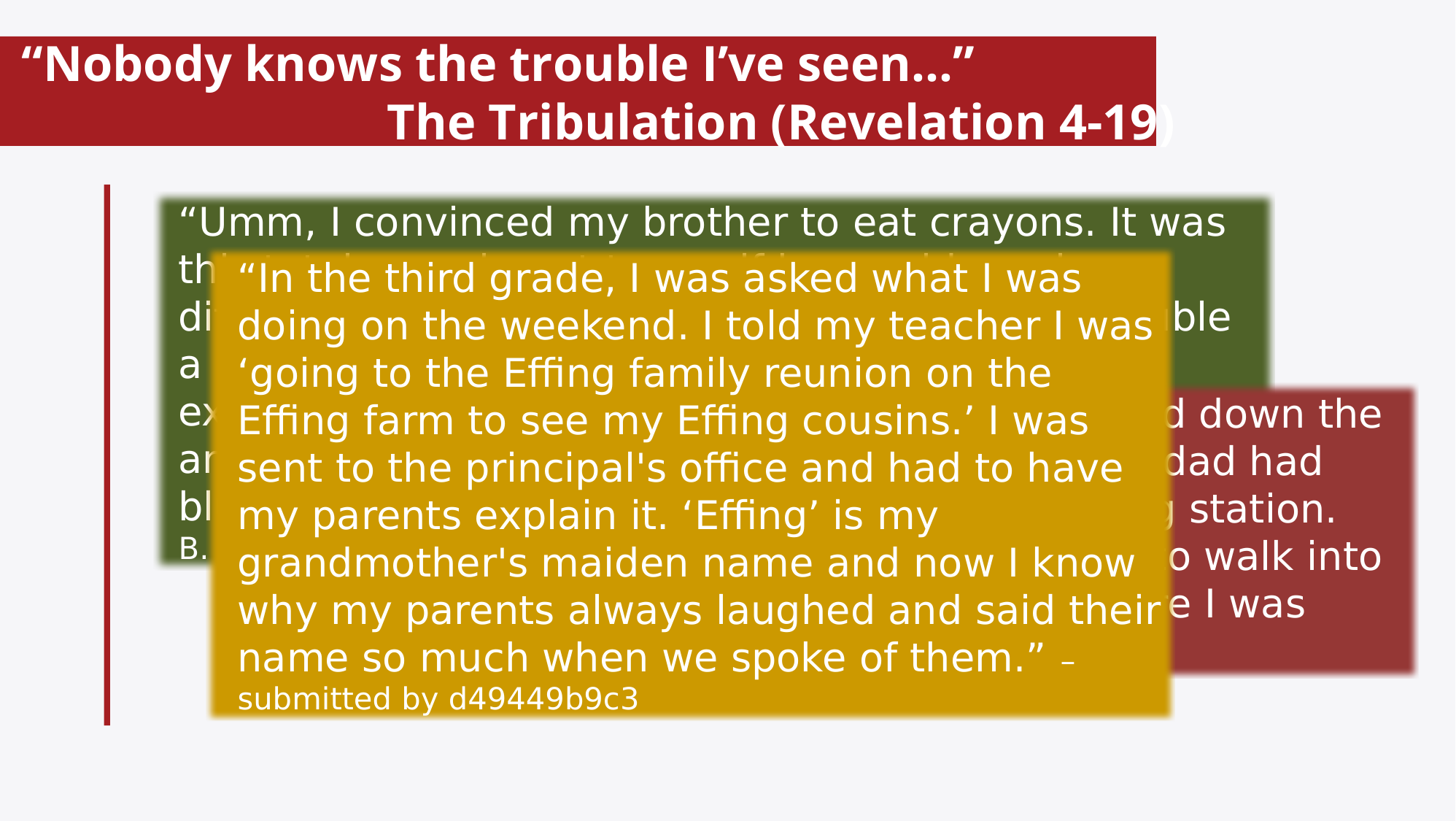

# “Nobody knows the trouble I’ve seen…” The Tribulation (Revelation 4-19)
“Umm, I convinced my brother to eat crayons. It was this total experiment to see if he would poo in different colors. He was ...two, I think. I got in trouble a lot for  treating my brother like a biology experiment. I left him in a snowdrift too. Got in trouble and had to go find him - it was a good thing he had a blue snowsuit on.  HE thought it was funny.” – Suzanne B.
“In the third grade, I was asked what I was doing on the weekend. I told my teacher I was ‘going to the Effing family reunion on the Effing farm to see my Effing cousins.’ I was sent to the principal's office and had to have my parents explain it. ‘Effing’ is my grandmother's maiden name and now I know why my parents always laughed and said their name so much when we spoke of them.” – submitted by d49449b9c3
“When I was six, I accidentally burned down the chicken coup in our backyard, which dad had converted into an auto parts cleaning station. [Somehow] I thought it made sense to walk into the coop with a lit match to see where I was going.” – Hector M.